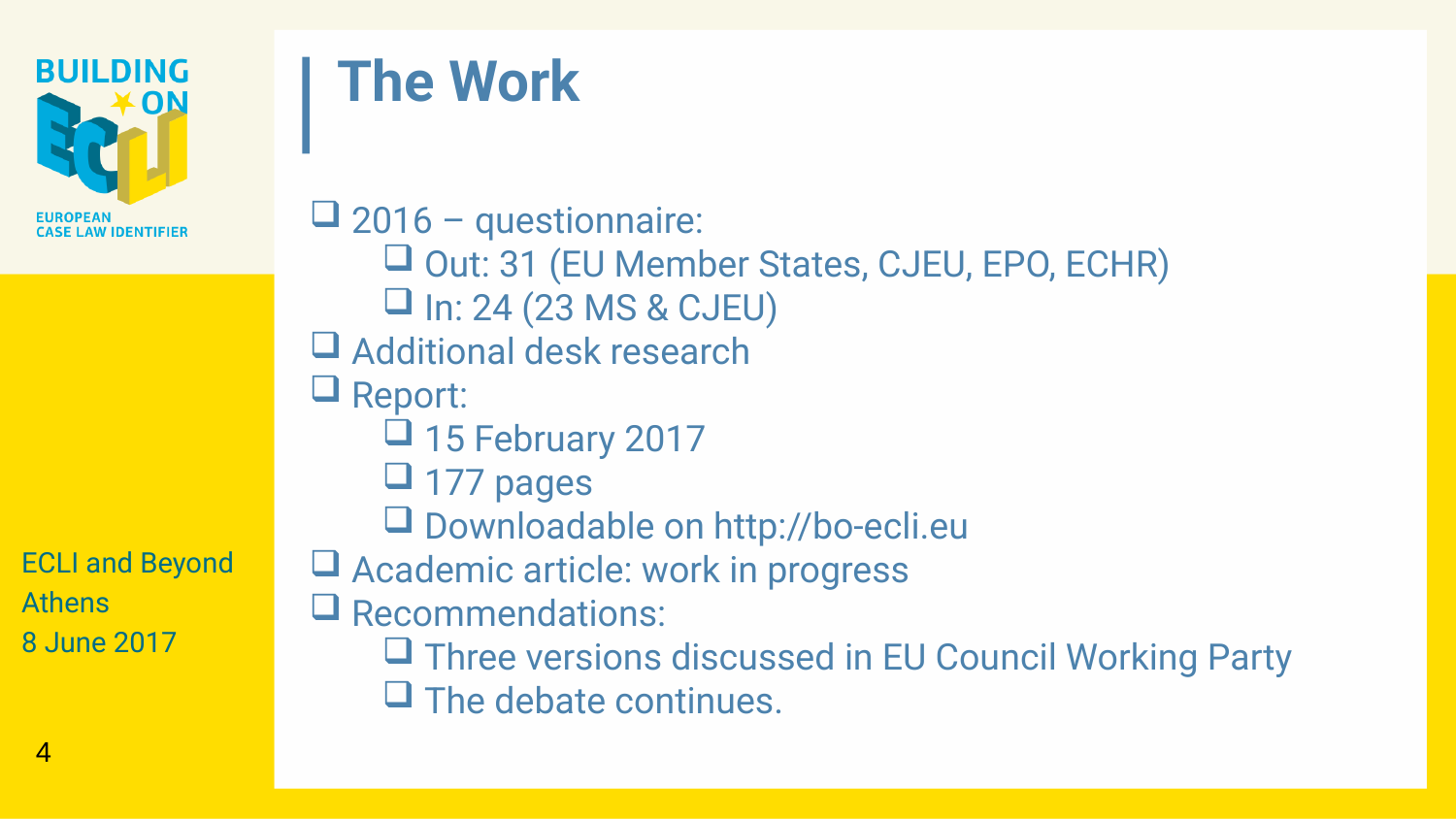

The Work

 2016 – questionnaire:
 Out: 31 (EU Member States, CJEU, EPO, ECHR)
 In: 24 (23 MS & CJEU)
 Additional desk research
 Report:
 15 February 2017
 177 pages
 Downloadable on http://bo-ecli.eu
 Academic article: work in progress
 Recommendations:
 Three versions discussed in EU Council Working Party
 The debate continues.
ECLI and Beyond
Athens
8 June 2017
4